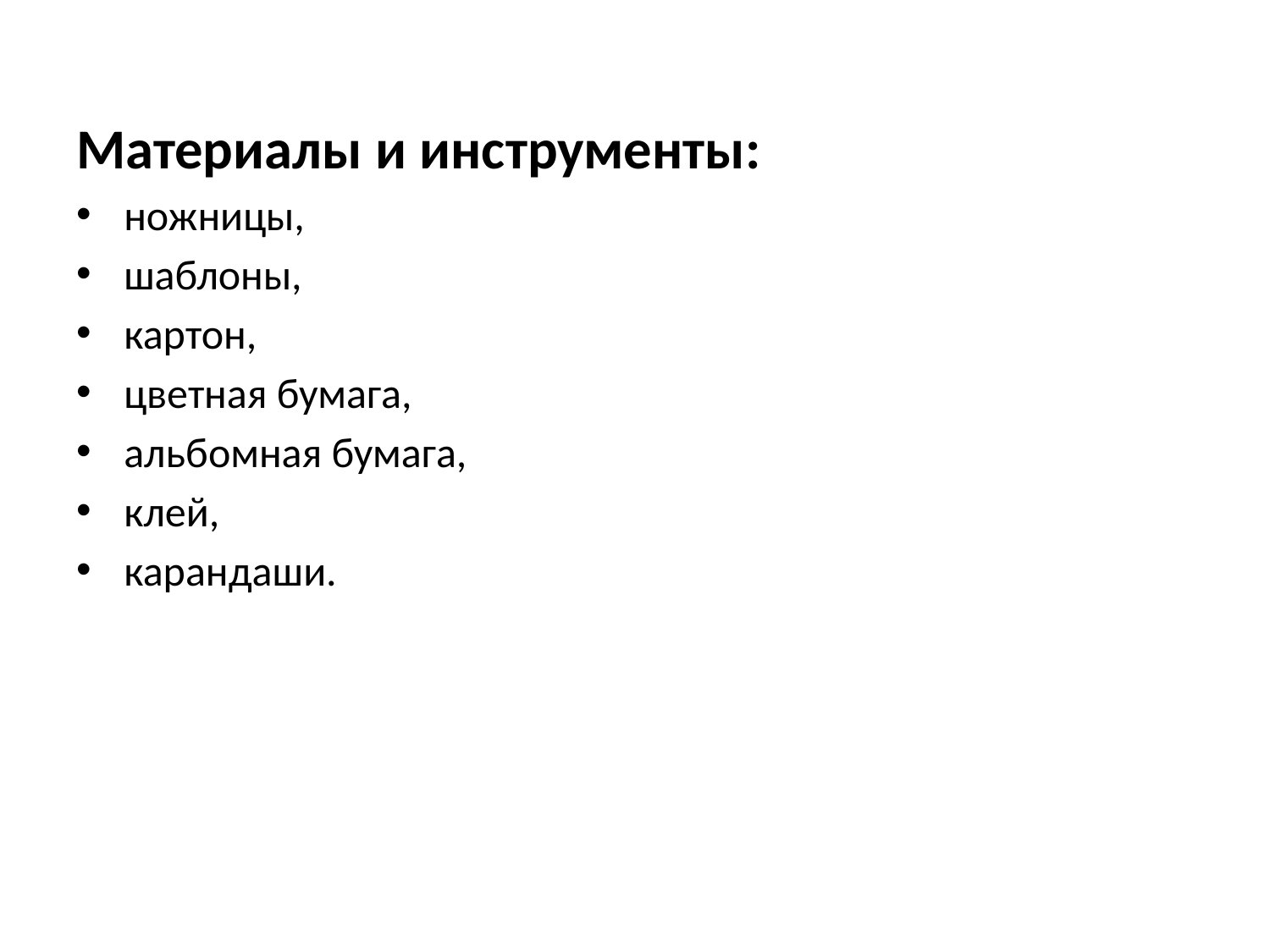

#
Материалы и инструменты:
ножницы,
шаблоны,
картон,
цветная бумага,
альбомная бумага,
клей,
карандаши.